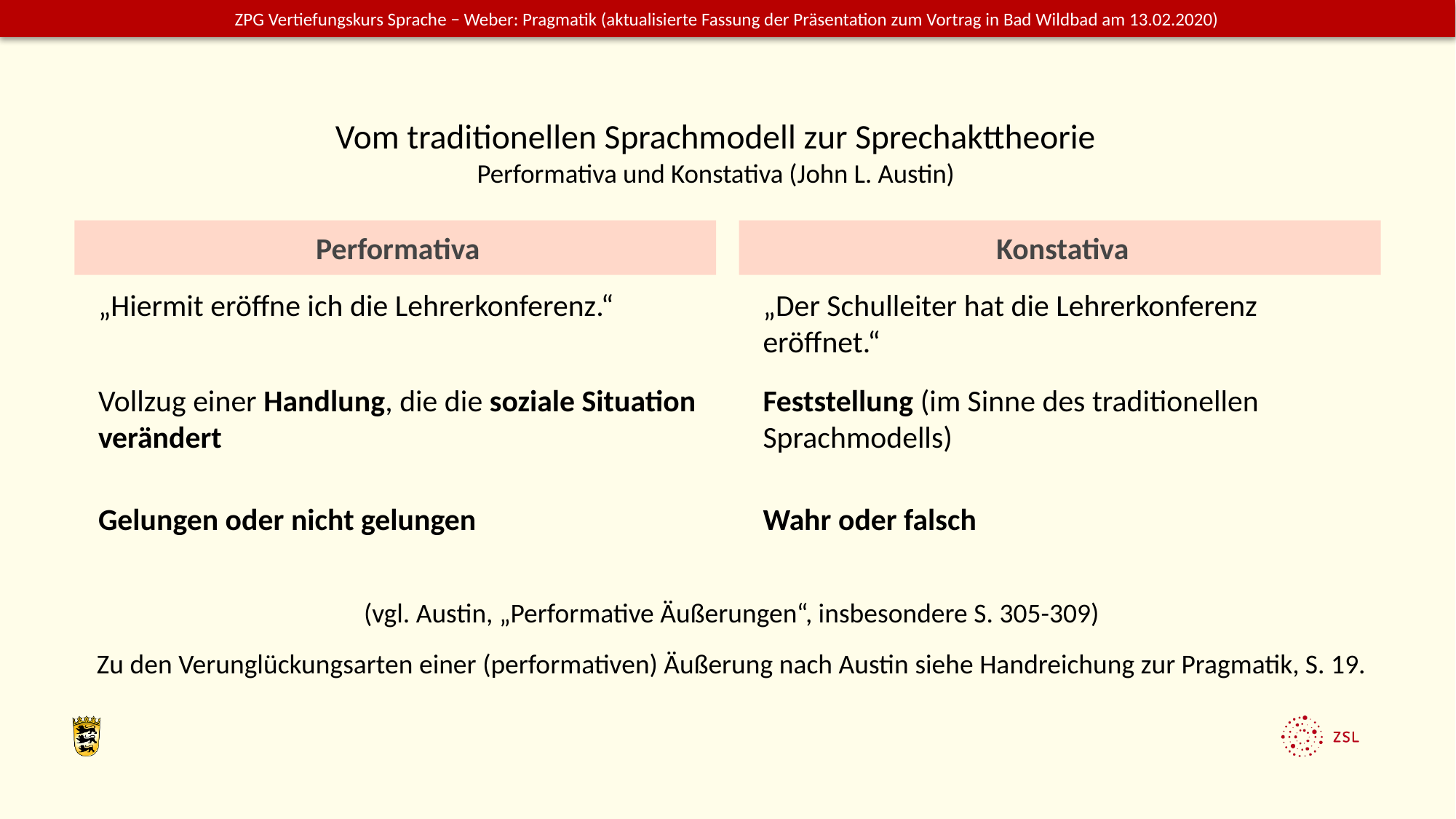

# Vom traditionellen Sprachmodell zur Sprechakttheorie Performativa und Konstativa (John L. Austin)
Performativa
Konstativa
„Hiermit eröffne ich die Lehrerkonferenz.“
Vollzug einer Handlung, die die soziale Situation verändert

Gelungen oder nicht gelungen
„Der Schulleiter hat die Lehrerkonferenz eröffnet.“
Feststellung (im Sinne des traditionellen Sprachmodells)

Wahr oder falsch
(vgl. Austin, „Performative Äußerungen“, insbesondere S. 305-309)
Zu den Verunglückungsarten einer (performativen) Äußerung nach Austin siehe Handreichung zur Pragmatik, S. 19.